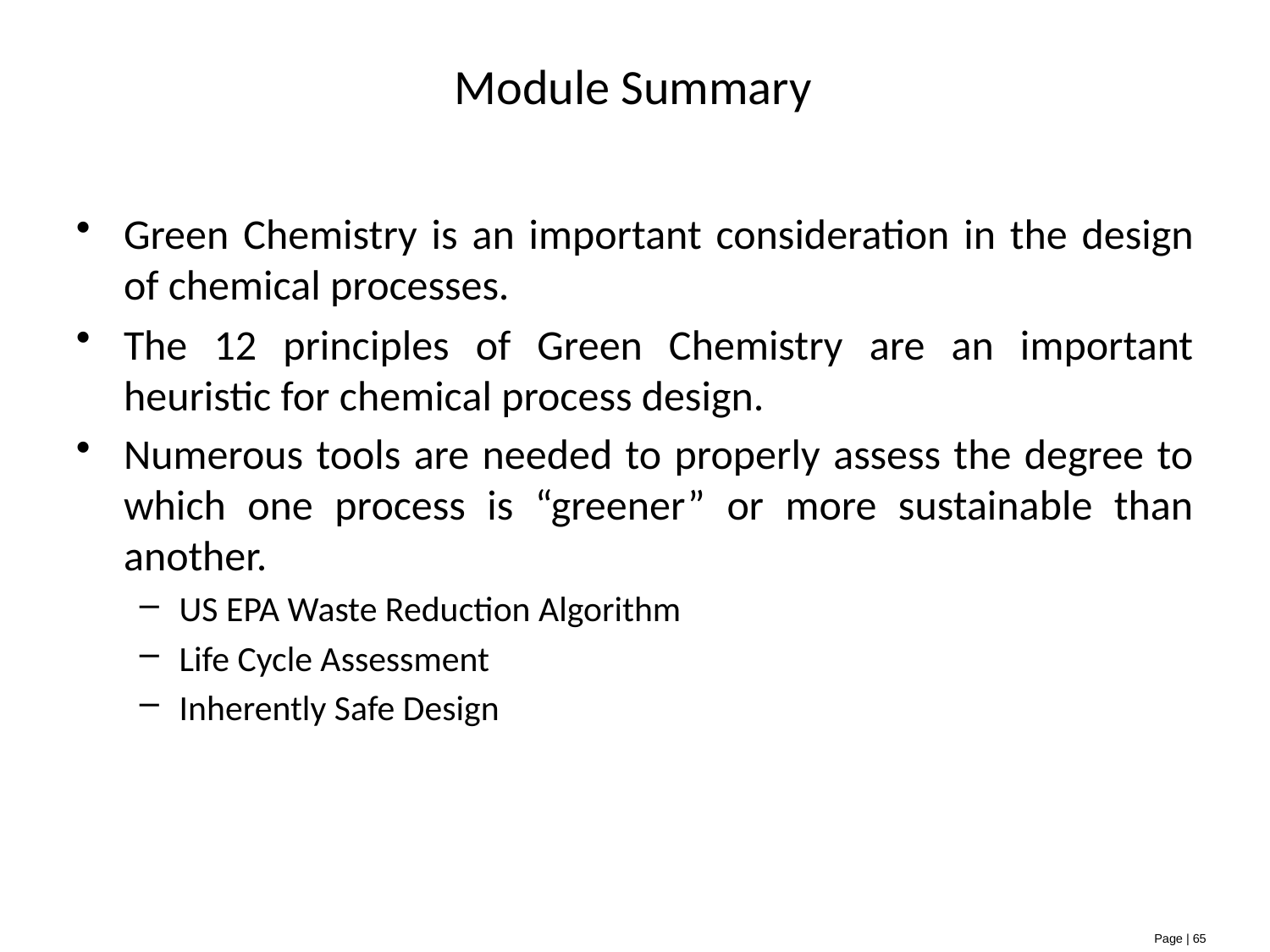

# Module Summary
Green Chemistry is an important consideration in the design of chemical processes.
The 12 principles of Green Chemistry are an important heuristic for chemical process design.
Numerous tools are needed to properly assess the degree to which one process is “greener” or more sustainable than another.
US EPA Waste Reduction Algorithm
Life Cycle Assessment
Inherently Safe Design